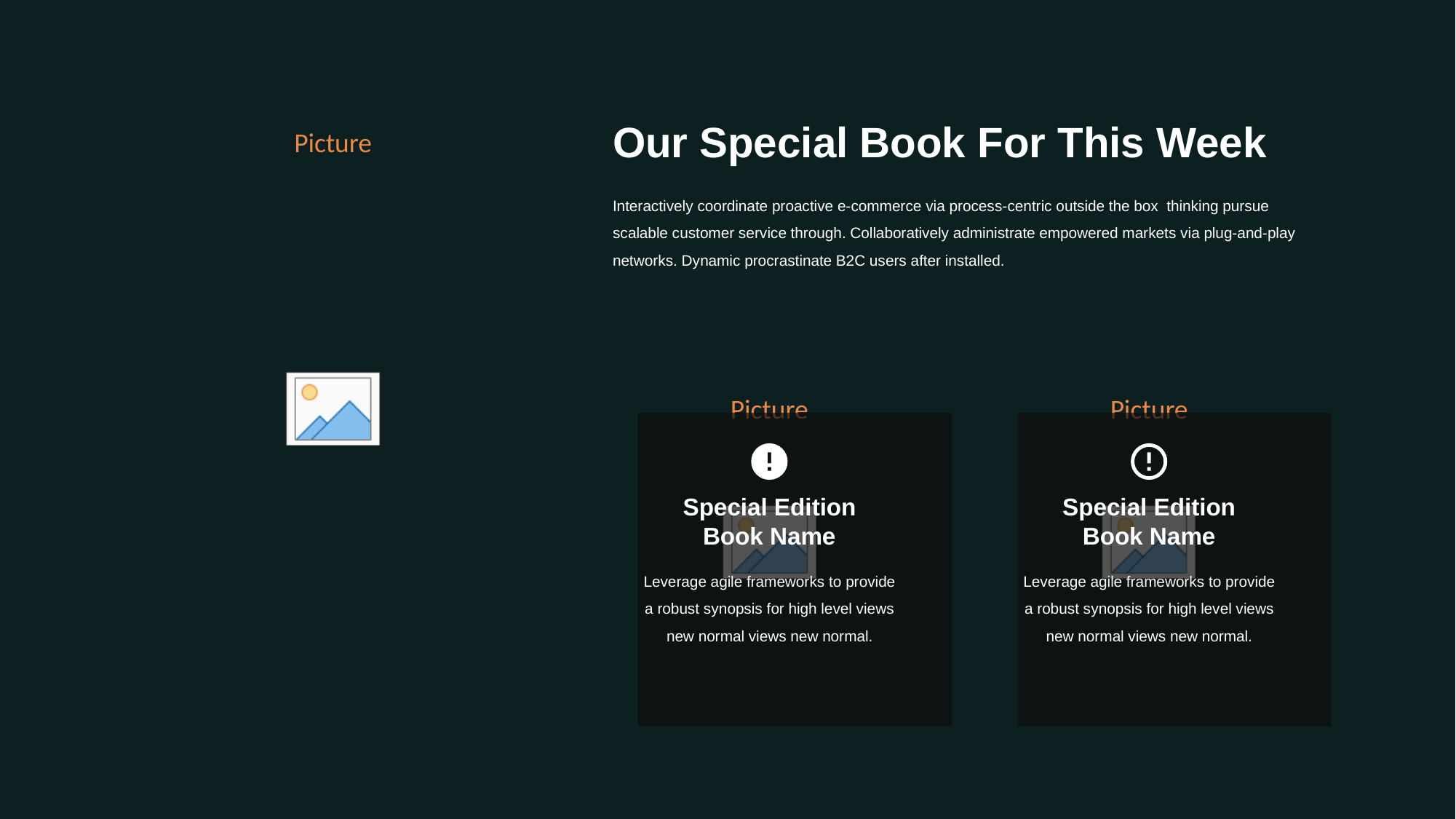

Our Special Book For This Week

Interactively coordinate proactive e-commerce via process-centric outside the box  thinking pursue scalable customer service through. Collaboratively administrate empowered markets via plug-and-play networks. Dynamic procrastinate B2C users after installed.

Special Edition
Book Name
Special Edition
Book Name
Leverage agile frameworks to provide a robust synopsis for high level views new normal views new normal.
Leverage agile frameworks to provide a robust synopsis for high level views new normal views new normal.